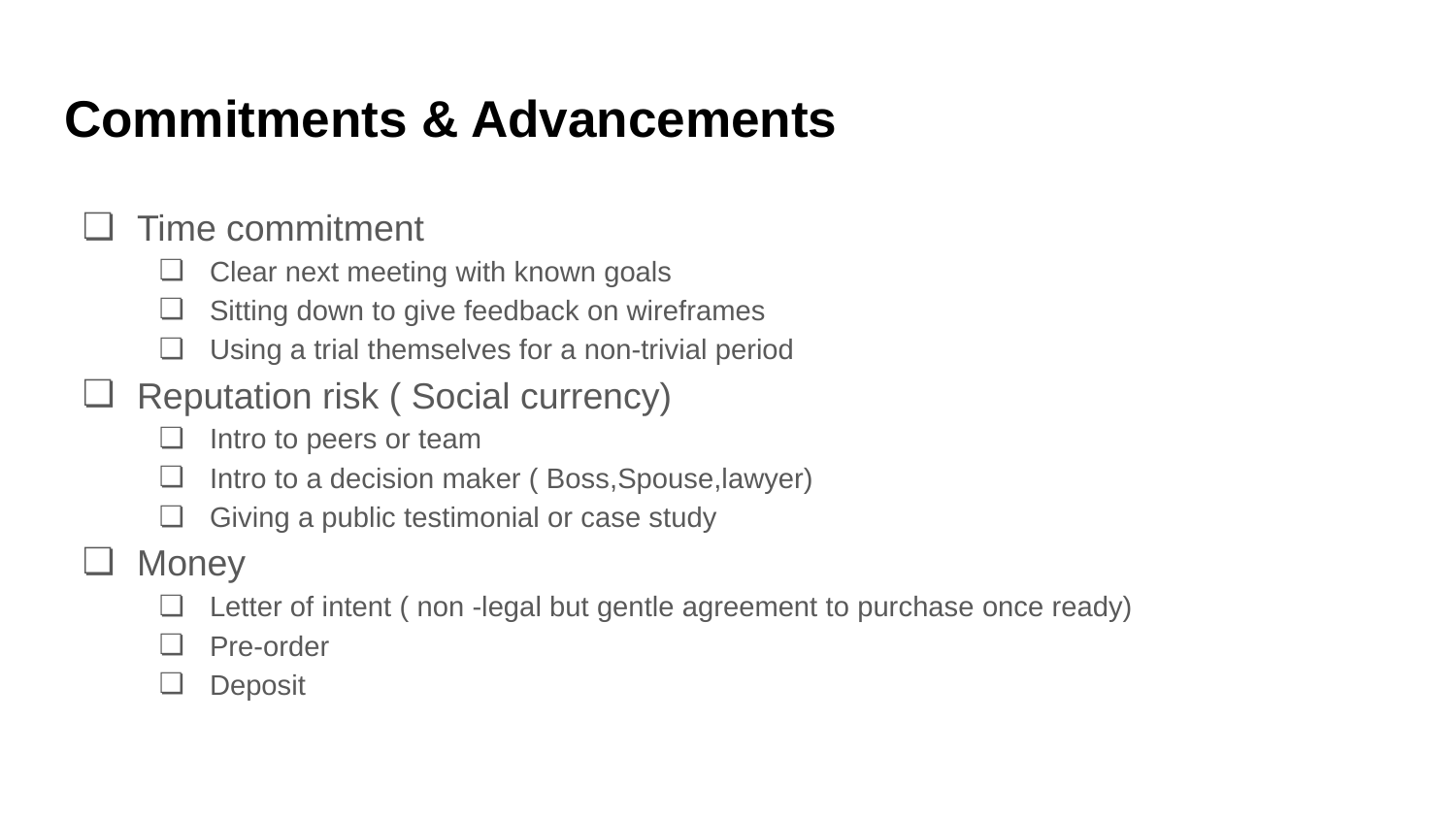

# Commitments & Advancements
Time commitment
Clear next meeting with known goals
Sitting down to give feedback on wireframes
Using a trial themselves for a non-trivial period
Reputation risk ( Social currency)
Intro to peers or team
Intro to a decision maker ( Boss,Spouse,lawyer)
Giving a public testimonial or case study
Money
Letter of intent ( non -legal but gentle agreement to purchase once ready)
Pre-order
Deposit